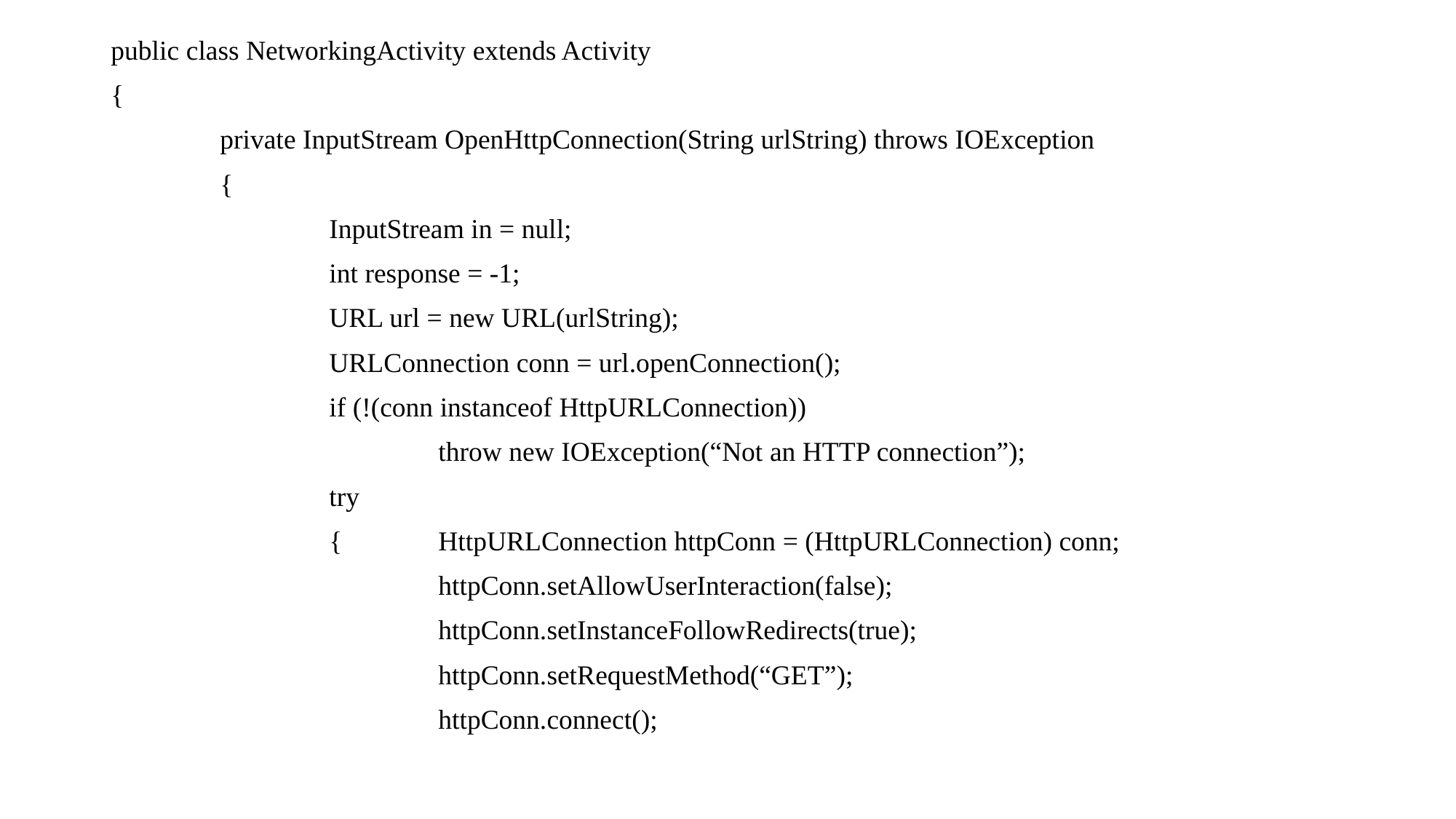

public class NetworkingActivity extends Activity
{
	private InputStream OpenHttpConnection(String urlString) throws IOException
	{
		InputStream in = null;
		int response = -1;
		URL url = new URL(urlString);
		URLConnection conn = url.openConnection();
		if (!(conn instanceof HttpURLConnection))
			throw new IOException(“Not an HTTP connection”);
		try
		{	HttpURLConnection httpConn = (HttpURLConnection) conn;
			httpConn.setAllowUserInteraction(false);
			httpConn.setInstanceFollowRedirects(true);
			httpConn.setRequestMethod(“GET”);
			httpConn.connect();